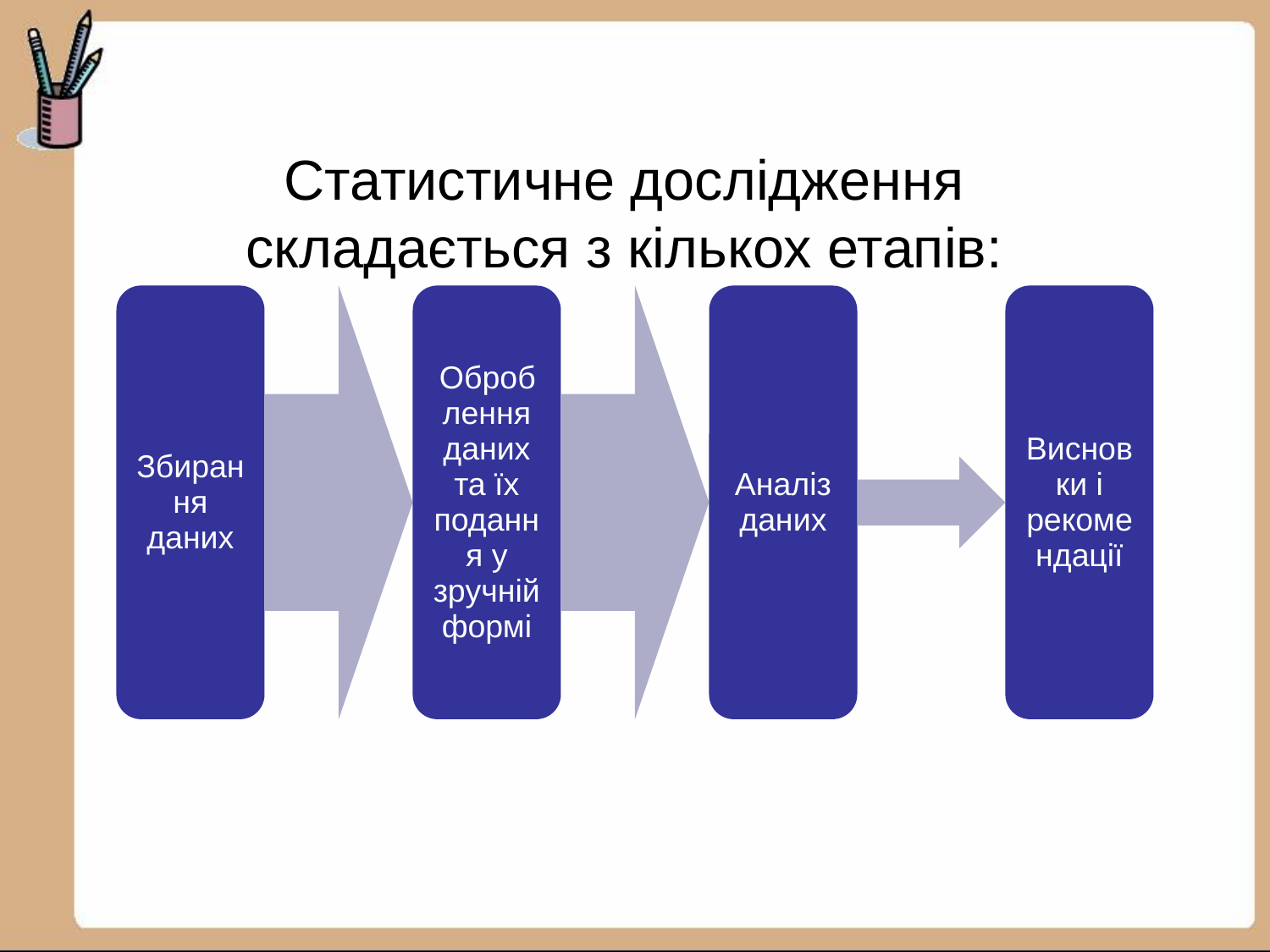

Статистичне дослідження складається з кількох етапів:

Збирання даних
Оброблення даних та їх подання у зручній формі
Аналіз даних
Висновки і рекомендації